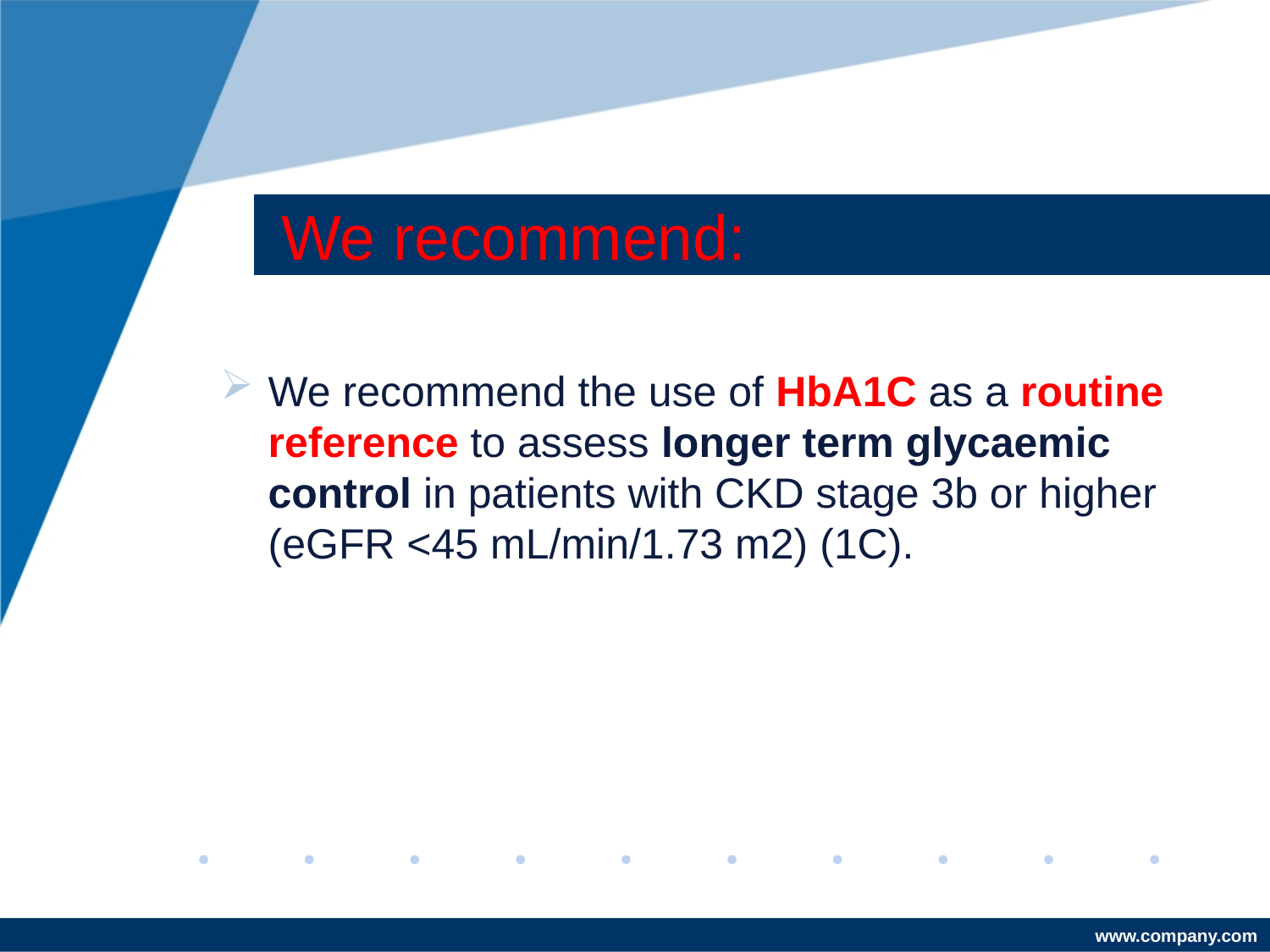

# We recommend:
We recommend the use of HbA1C as a routine reference to assess longer term glycaemic control in patients with CKD stage 3b or higher (eGFR <45 mL/min/1.73 m2) (1C).